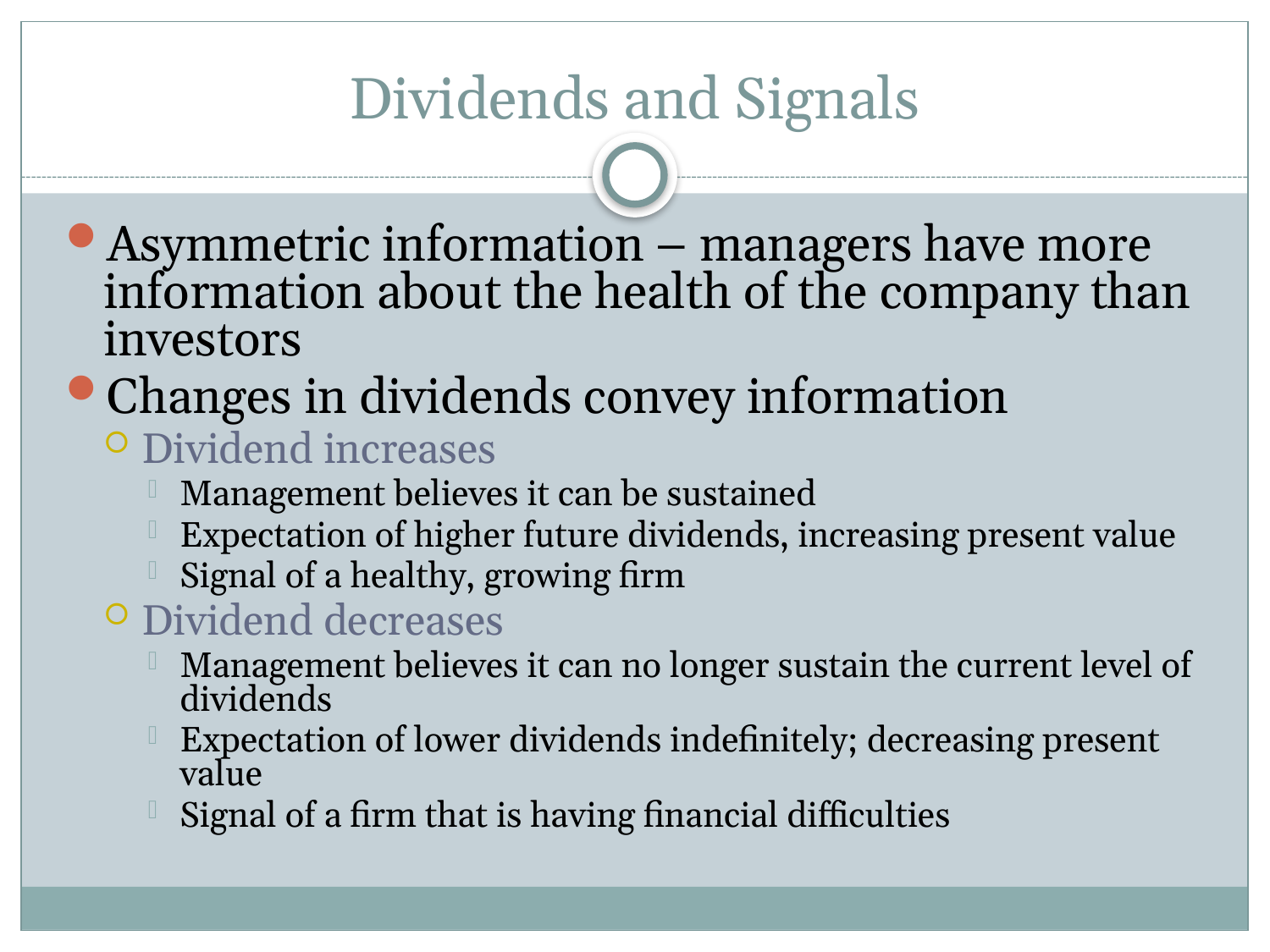

# Dividends and Signals
Asymmetric information – managers have more information about the health of the company than investors
Changes in dividends convey information
Dividend increases
Management believes it can be sustained
Expectation of higher future dividends, increasing present value
Signal of a healthy, growing firm
Dividend decreases
Management believes it can no longer sustain the current level of dividends
Expectation of lower dividends indefinitely; decreasing present value
Signal of a firm that is having financial difficulties